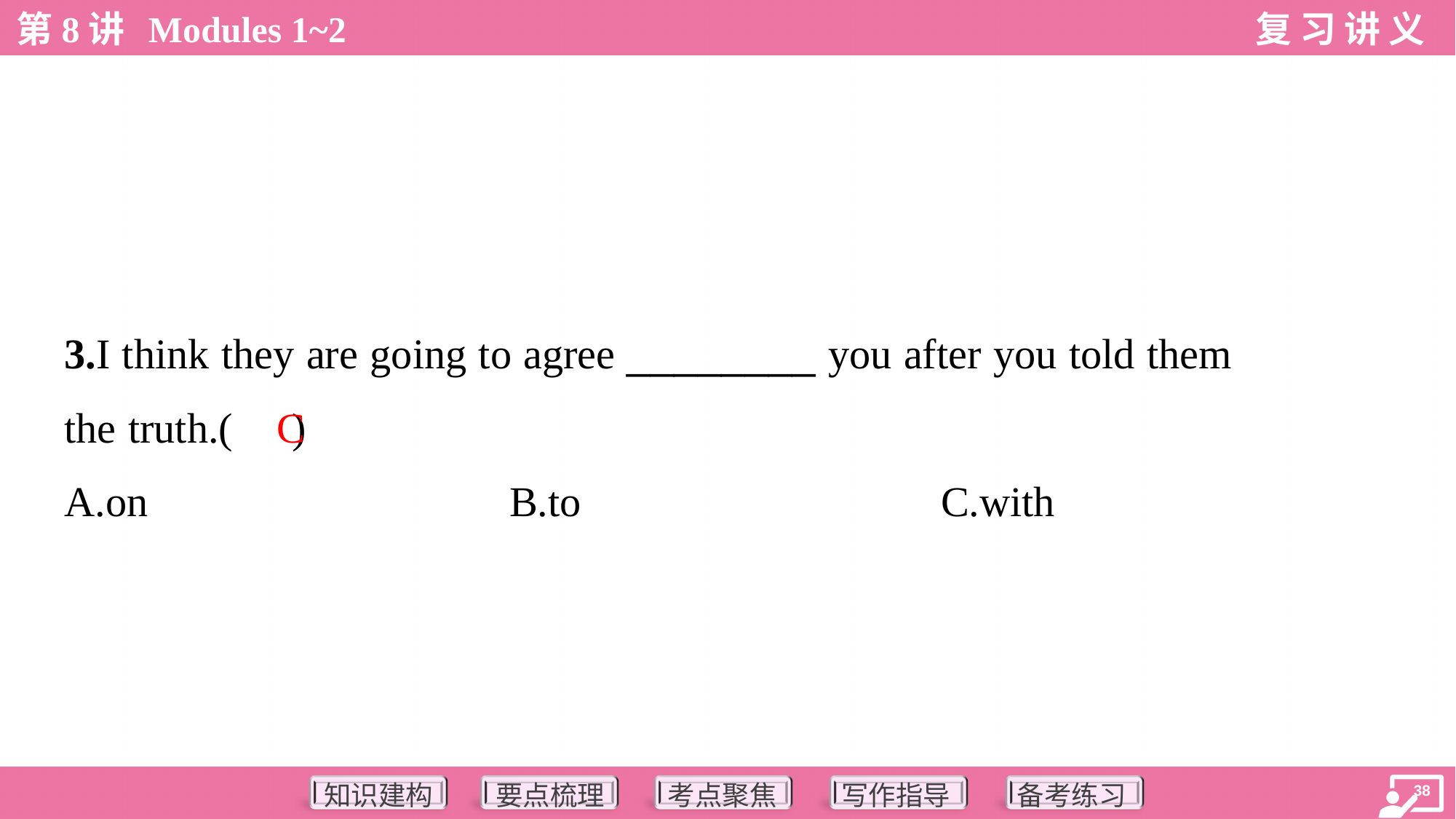

3.I think they are going to agree ________ you after you told them
the truth.(     )
C
A.on	B.to	C.with